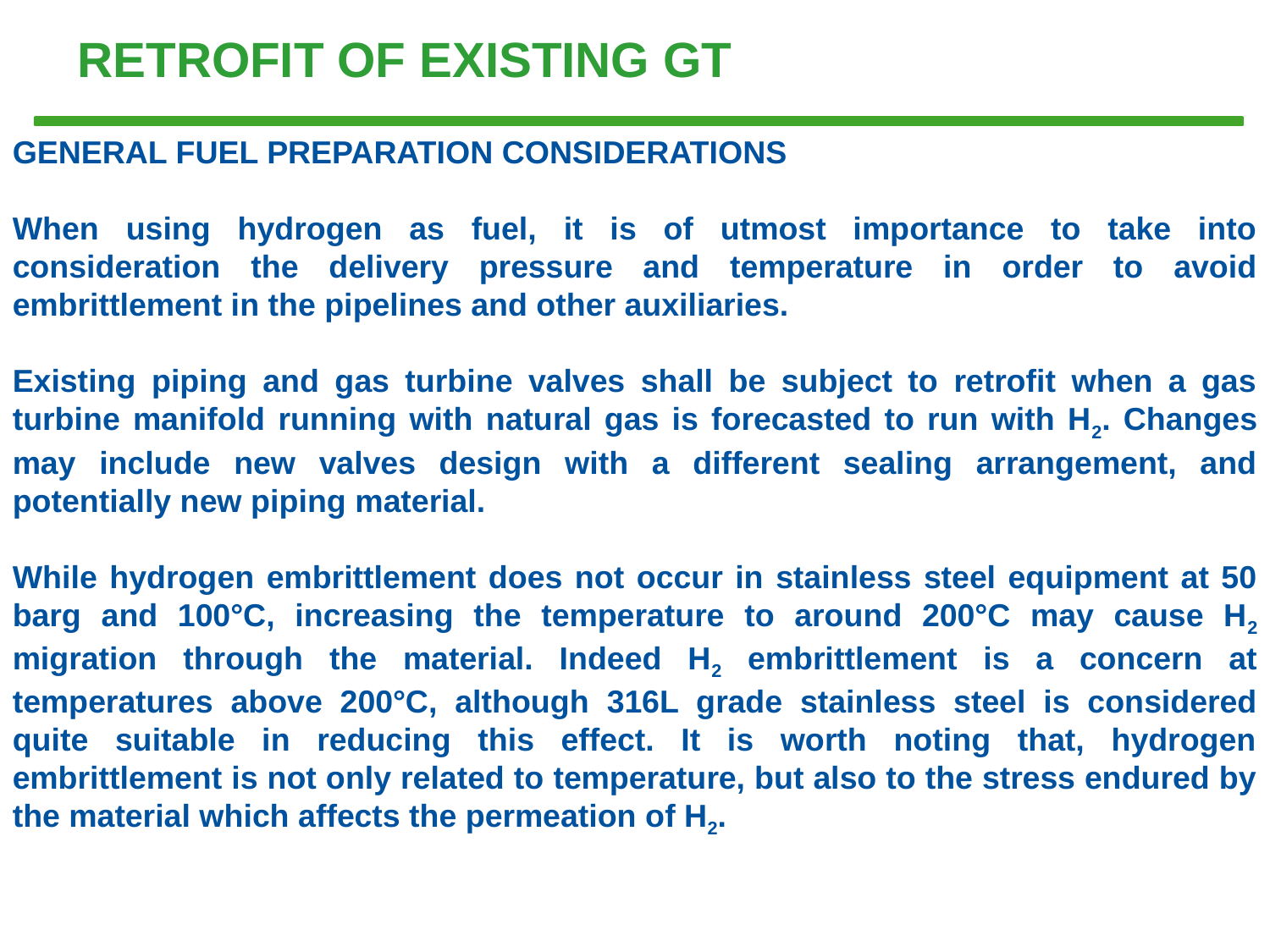

# RETROFIT OF EXISTING GT

GENERAL FUEL PREPARATION CONSIDERATIONS

When using hydrogen as fuel, it is of utmost importance to take into consideration the delivery pressure and temperature in order to avoid embrittlement in the pipelines and other auxiliaries.

Existing piping and gas turbine valves shall be subject to retrofit when a gas turbine manifold running with natural gas is forecasted to run with H2. Changes may include new valves design with a different sealing arrangement, and potentially new piping material.

While hydrogen embrittlement does not occur in stainless steel equipment at 50 barg and 100°C, increasing the temperature to around 200°C may cause H2 migration through the material. Indeed H2 embrittlement is a concern at temperatures above 200°C, although 316L grade stainless steel is considered quite suitable in reducing this effect. It is worth noting that, hydrogen embrittlement is not only related to temperature, but also to the stress endured by the material which affects the permeation of H2.
Tema V				                                                              Turbina de hidrógeno